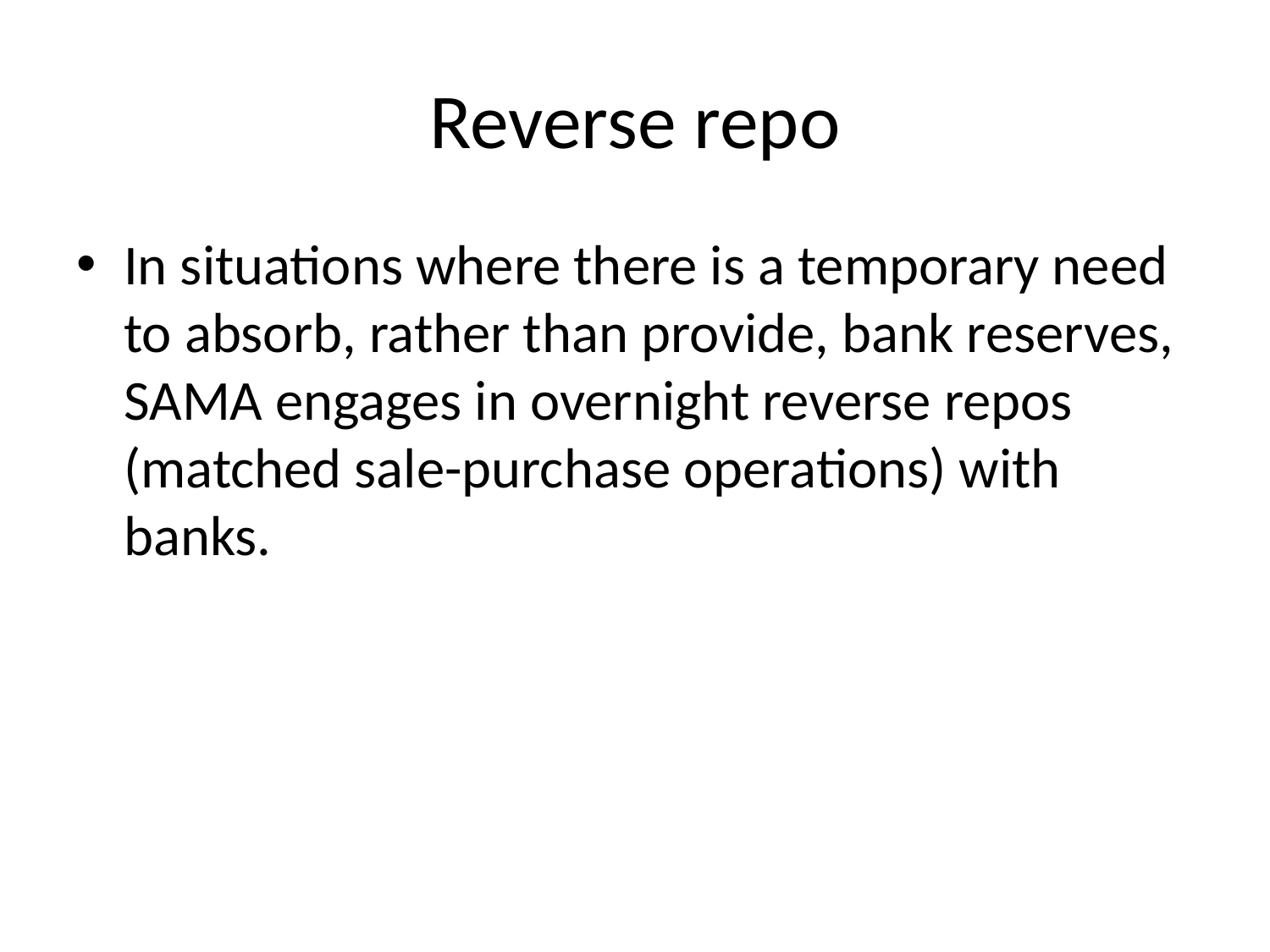

# Reverse repo
In situations where there is a temporary need to absorb, rather than provide, bank reserves, SAMA engages in overnight reverse repos (matched sale-purchase operations) with banks.